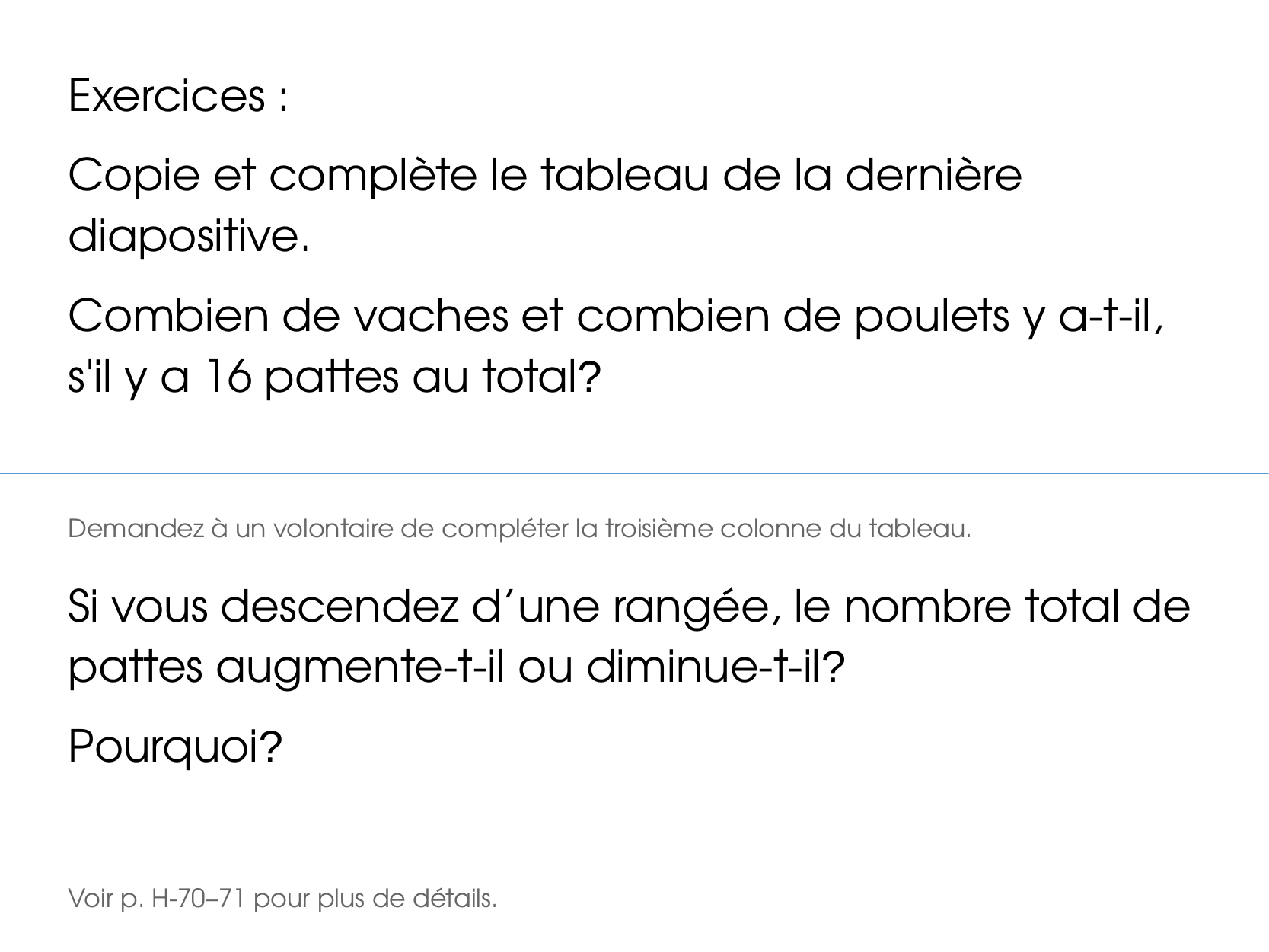

Exercices :
Copie et complète le tableau de la dernière diapositive.
Combien de vaches et combien de poulets y a-t-il, s'il y a 16 pattes au total?
Demandez à un volontaire de compléter la troisième colonne du tableau.
Si vous descendez d’une rangée, le nombre total de pattes augmente-t-il ou diminue-t-il?
Pourquoi?
Voir p. H-70–71 pour plus de détails.